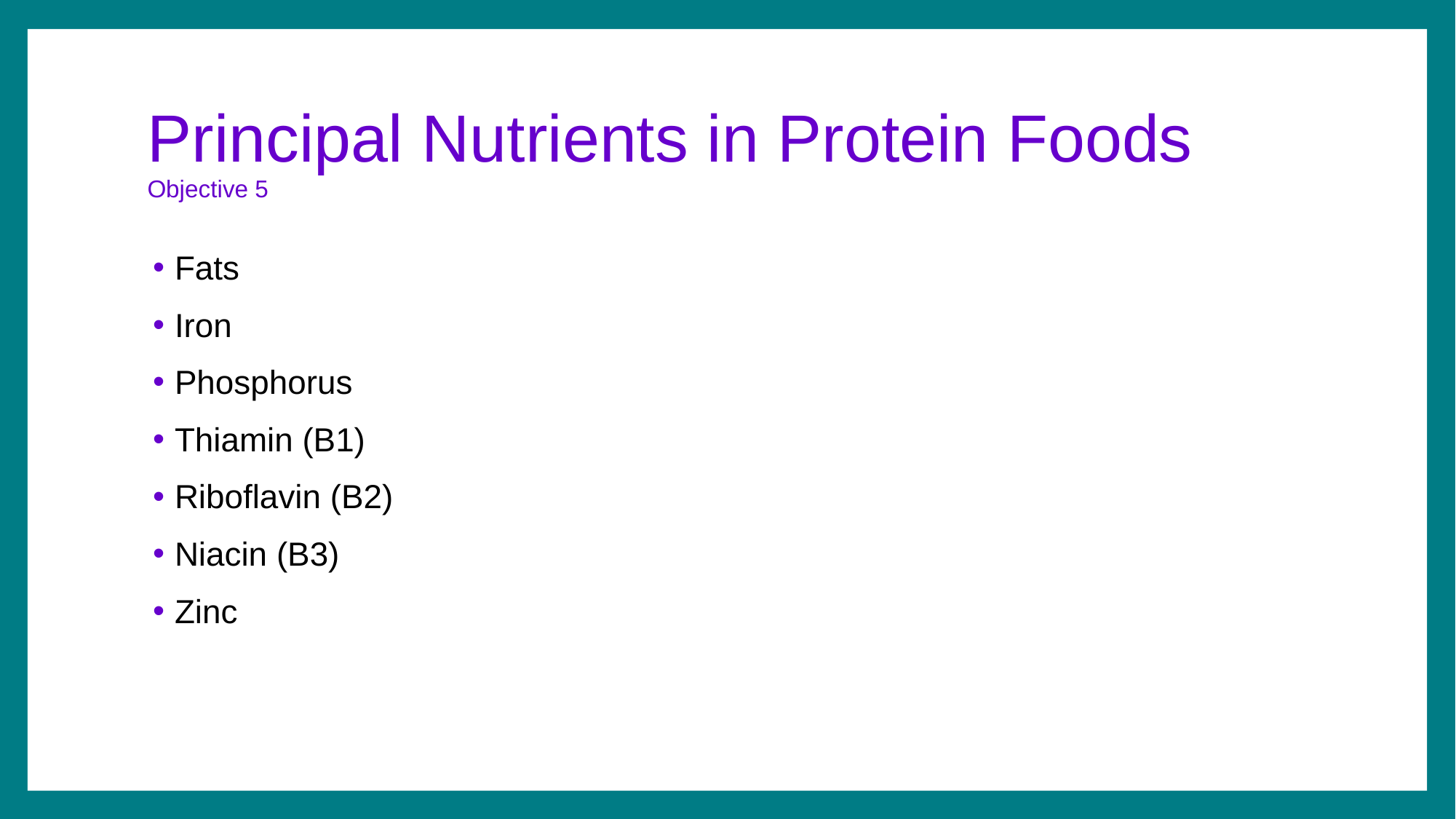

# Principal Nutrients in Protein Foods Objective 5
Fats
Iron
Phosphorus
Thiamin (B1)
Riboflavin (B2)
Niacin (B3)
Zinc